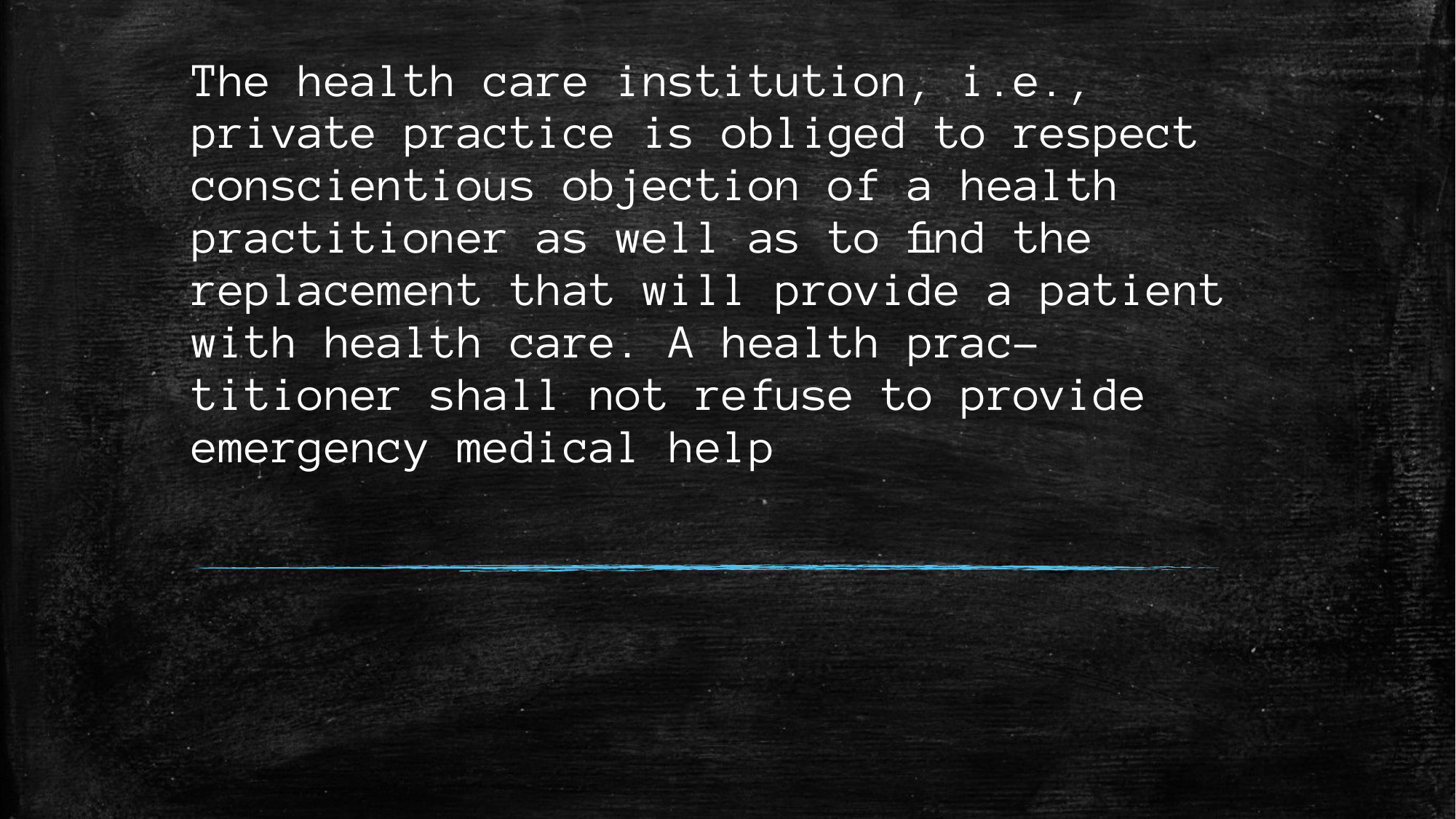

# The health care institution, i.e., private practice is obliged to respect conscientious objection of a health practitioner as well as to ﬁnd the replacement that will provide a patient with health care. A health prac- titioner shall not refuse to provide emergency medical help